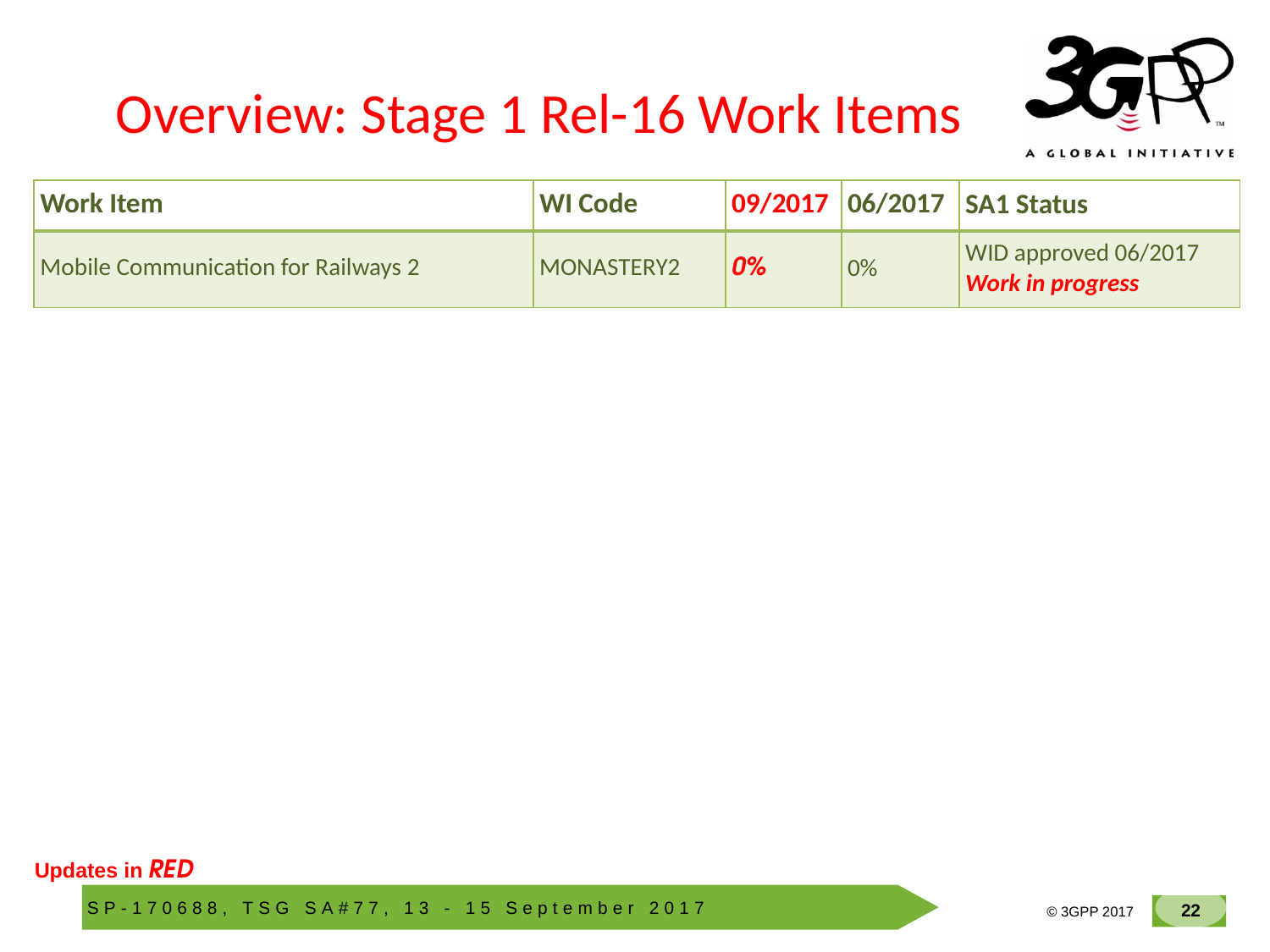

# Overview: Stage 1 Rel-16 Work Items
| Work Item | WI Code | 09/2017 | 06/2017 | SA1 Status |
| --- | --- | --- | --- | --- |
| Mobile Communication for Railways 2 | MONASTERY2 | 0% | 0% | WID approved 06/2017 Work in progress |
Updates in RED